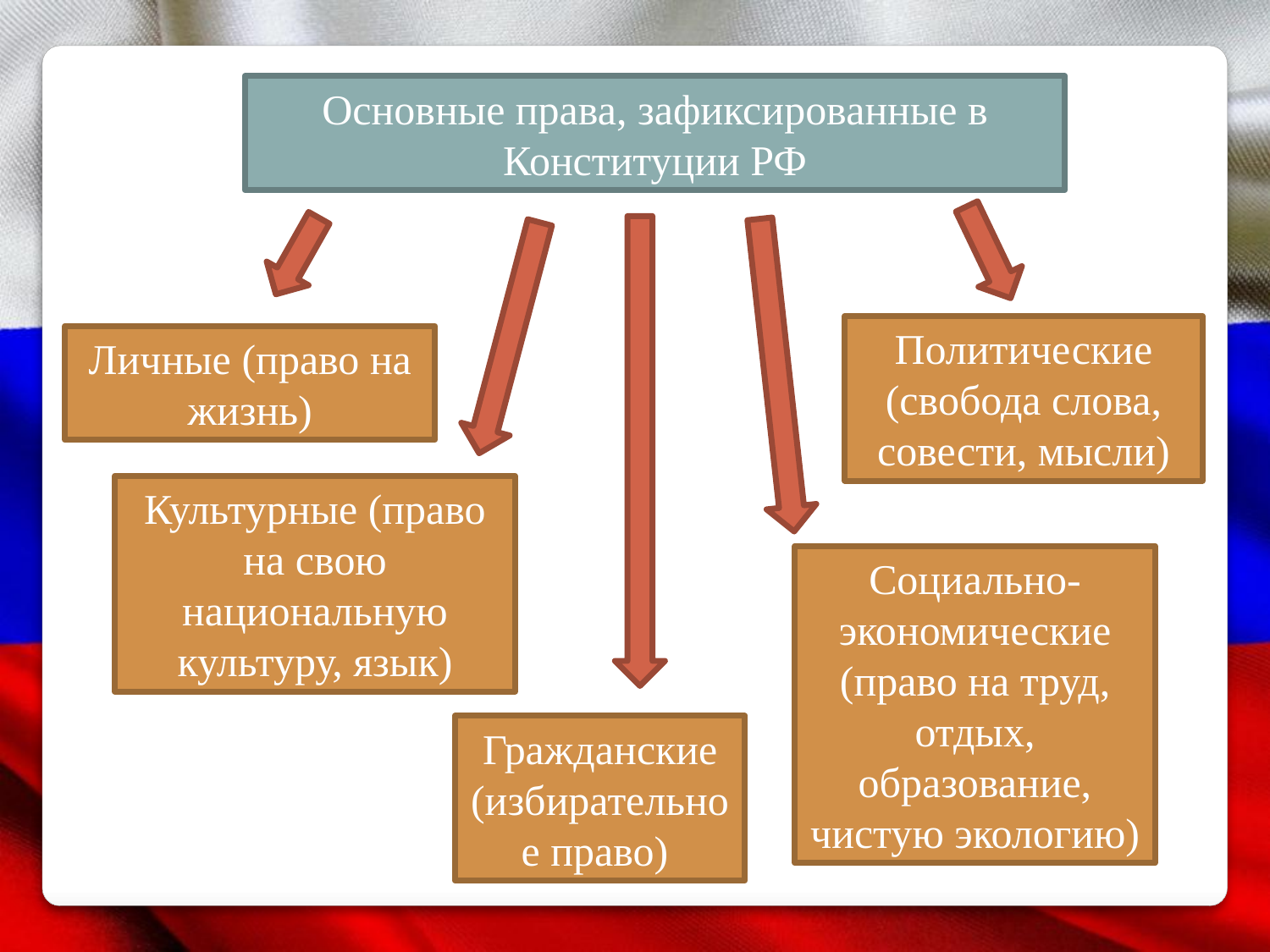

Основные права, зафиксированные в Конституции РФ

Политические (свобода слова, совести, мысли)
Личные (право на жизнь)
Культурные (право на свою национальную культуру, язык)
Социально-экономические (право на труд, отдых, образование, чистую экологию)
Гражданские (избирательное право)